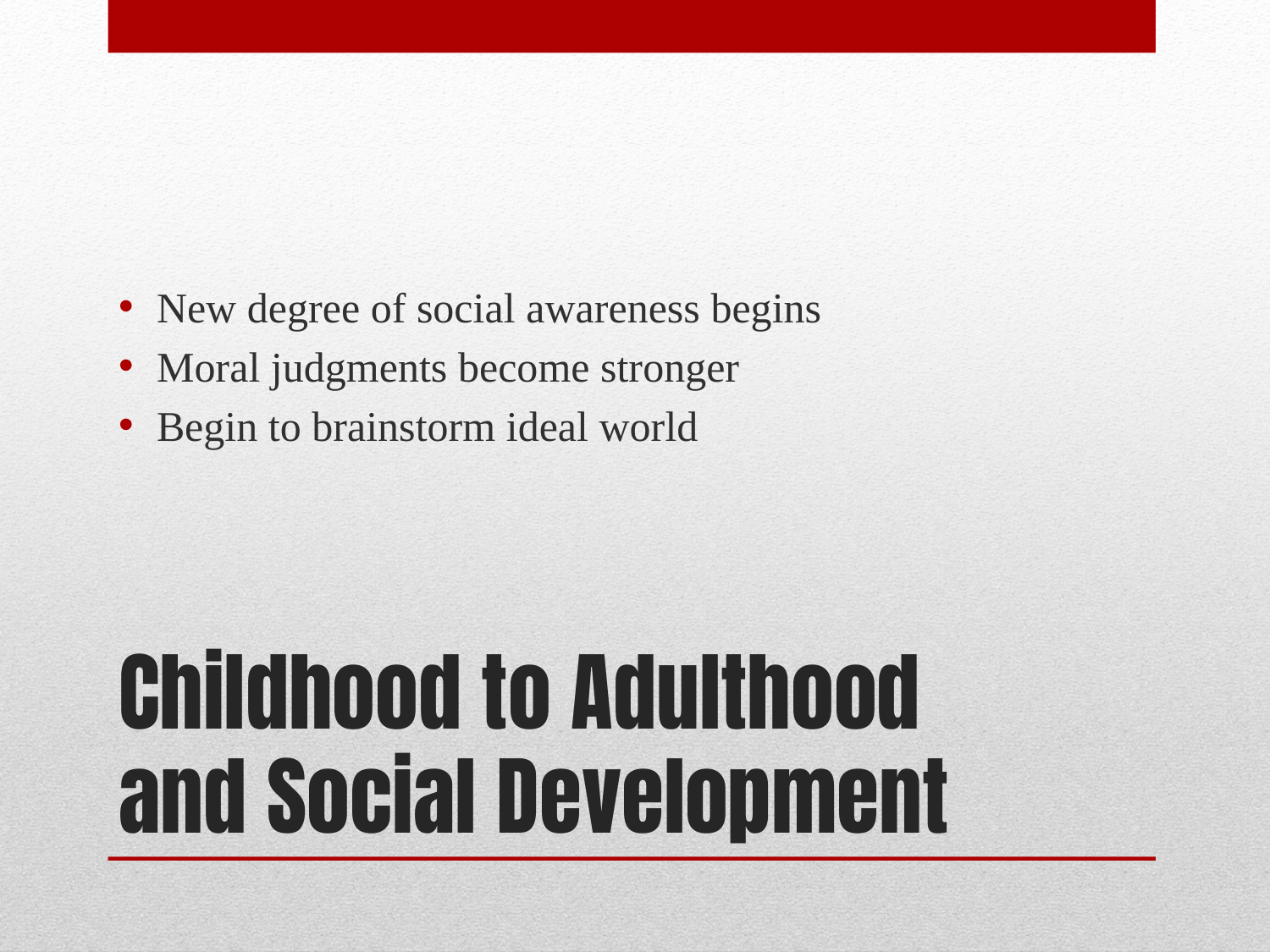

New degree of social awareness begins
Moral judgments become stronger
Begin to brainstorm ideal world
# Childhood to Adulthood and Social Development